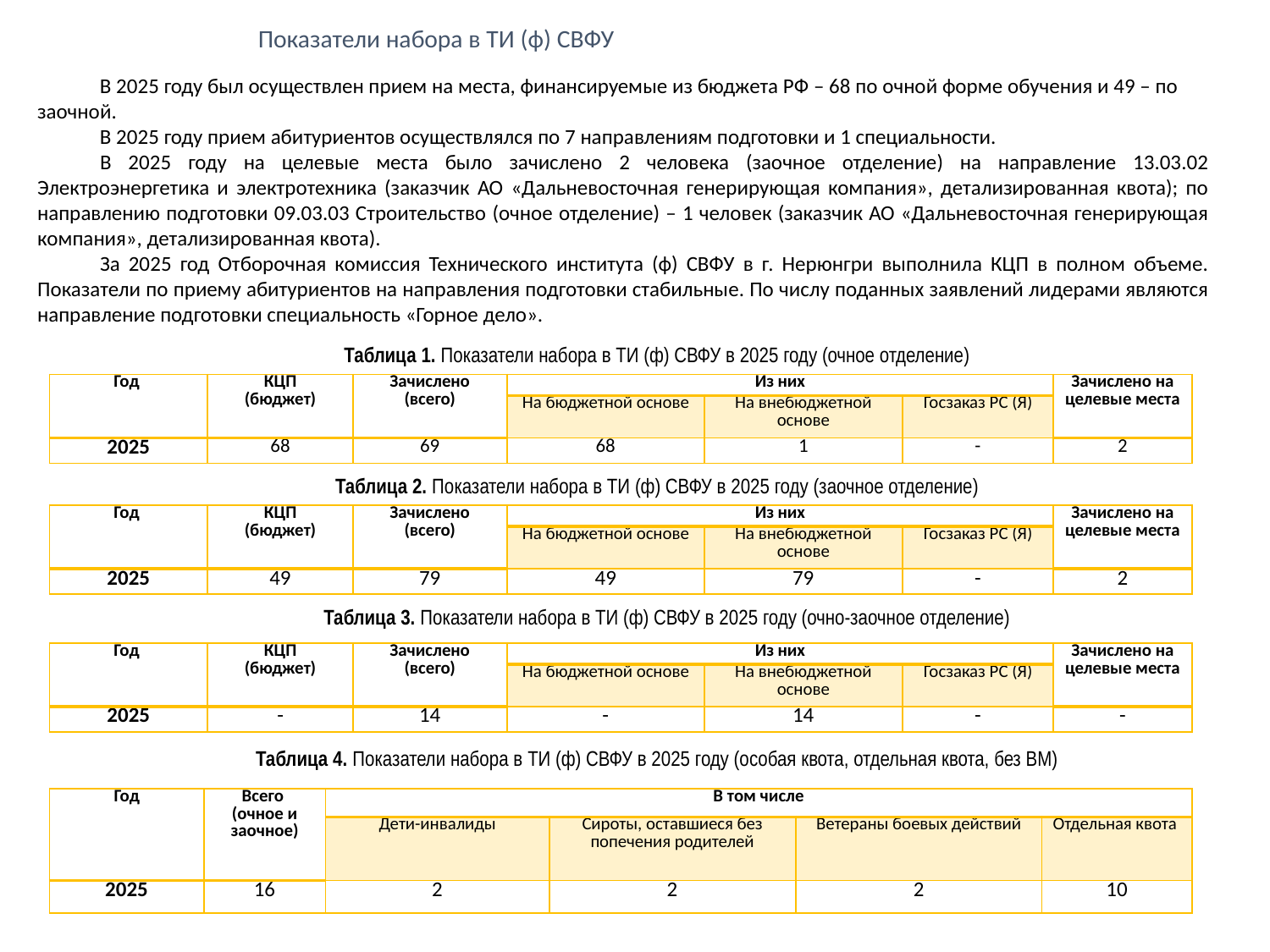

# Показатели набора в ТИ (ф) СВФУ
В 2025 году был осуществлен прием на места, финансируемые из бюджета РФ – 68 по очной форме обучения и 49 – по заочной.
В 2025 году прием абитуриентов осуществлялся по 7 направлениям подготовки и 1 специальности.
В 2025 году на целевые места было зачислено 2 человека (заочное отделение) на направление 13.03.02 Электроэнергетика и электротехника (заказчик АО «Дальневосточная генерирующая компания», детализированная квота); по направлению подготовки 09.03.03 Строительство (очное отделение) – 1 человек (заказчик АО «Дальневосточная генерирующая компания», детализированная квота).
За 2025 год Отборочная комиссия Технического института (ф) СВФУ в г. Нерюнгри выполнила КЦП в полном объеме. Показатели по приему абитуриентов на направления подготовки стабильные. По числу поданных заявлений лидерами являются направление подготовки специальность «Горное дело».
Таблица 1. Показатели набора в ТИ (ф) СВФУ в 2025 году (очное отделение)
| Год | КЦП (бюджет) | Зачислено (всего) | Из них |  |  | Зачислено на целевые места |
| --- | --- | --- | --- | --- | --- | --- |
|  |  |  | На бюджетной основе | На внебюджетной основе | Госзаказ РС (Я) |  |
| 2025 | 68 | 69 | 68 | 1 | - | 2 |
Таблица 2. Показатели набора в ТИ (ф) СВФУ в 2025 году (заочное отделение)
| Год | КЦП (бюджет) | Зачислено (всего) | Из них |  |  | Зачислено на целевые места |
| --- | --- | --- | --- | --- | --- | --- |
|  |  |  | На бюджетной основе | На внебюджетной основе | Госзаказ РС (Я) |  |
| 2025 | 49 | 79 | 49 | 79 | - | 2 |
Таблица 3. Показатели набора в ТИ (ф) СВФУ в 2025 году (очно-заочное отделение)
| Год | КЦП (бюджет) | Зачислено (всего) | Из них |  |  | Зачислено на целевые места |
| --- | --- | --- | --- | --- | --- | --- |
|  |  |  | На бюджетной основе | На внебюджетной основе | Госзаказ РС (Я) |  |
| 2025 | - | 14 | - | 14 | - | - |
Таблица 4. Показатели набора в ТИ (ф) СВФУ в 2025 году (особая квота, отдельная квота, без ВМ)
| Год | Всего (очное и заочное) | В том числе |  |  |  |
| --- | --- | --- | --- | --- | --- |
|  |  | Дети-инвалиды | Сироты, оставшиеся без попечения родителей | Ветераны боевых действий | Отдельная квота |
| 2025 | 16 | 2 | 2 | 2 | 10 |